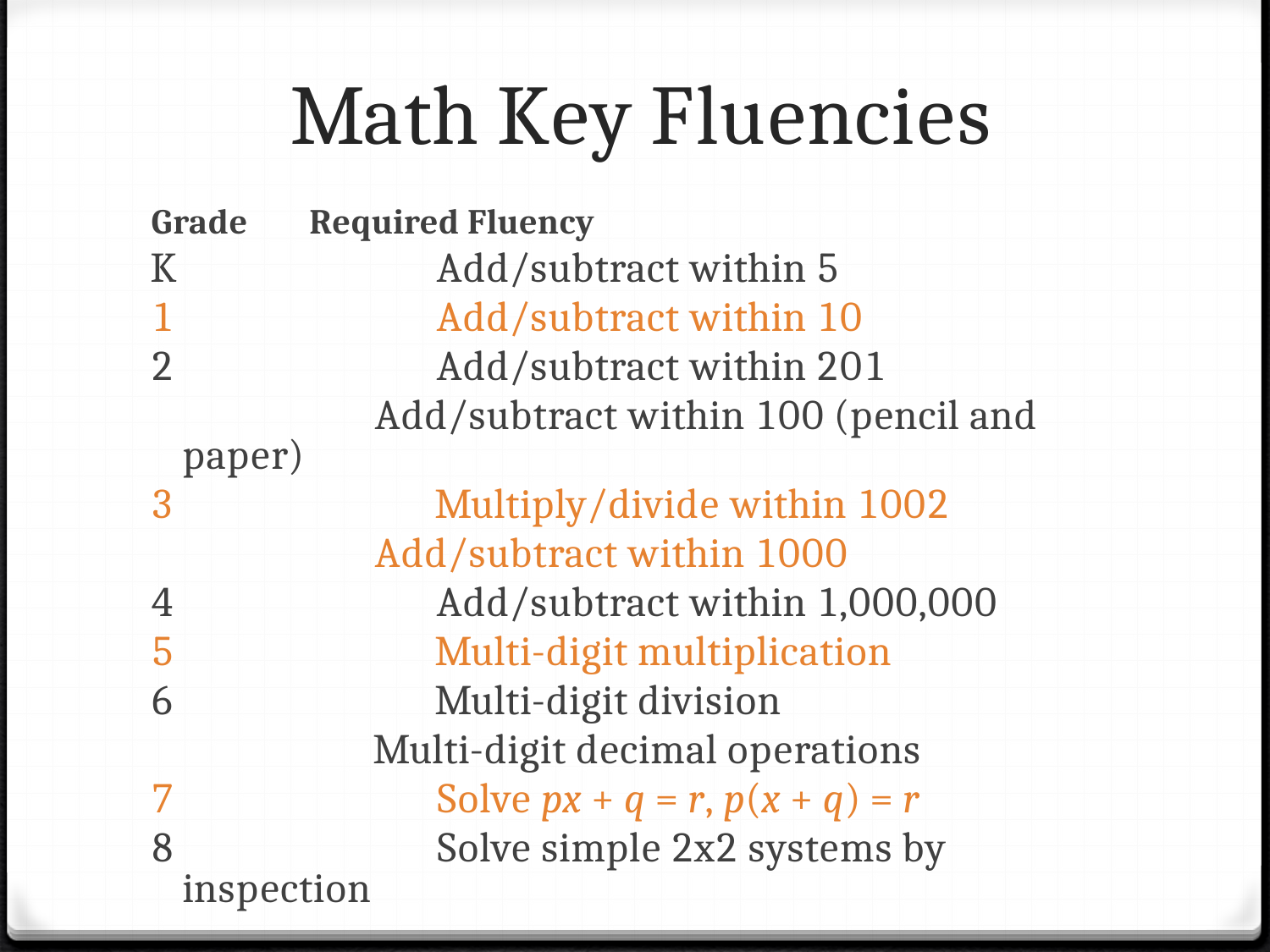

Math Key Fluencies
Grade	Required Fluency
K 		Add/subtract within 5
1 		Add/subtract within 10
2 		Add/subtract within 201
		       Add/subtract within 100 (pencil and paper)
3 		Multiply/divide within 1002
		       Add/subtract within 1000
4 		Add/subtract within 1,000,000
5 		Multi-digit multiplication
6 		Multi-digit division
		       Multi-digit decimal operations
7 		Solve px + q = r, p(x + q) = r
8 		Solve simple 2x2 systems by inspection